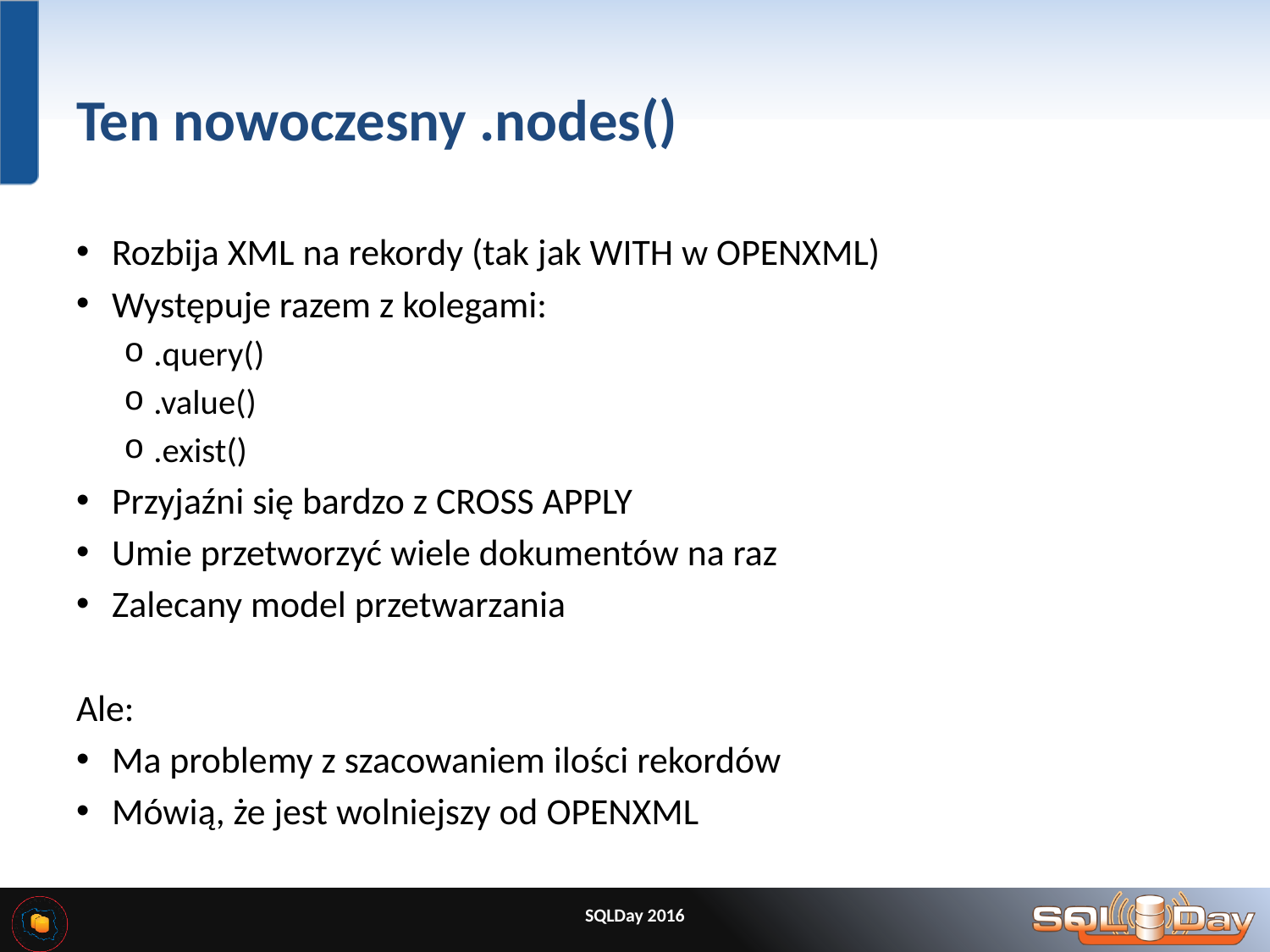

# Ten nowoczesny .nodes()
Rozbija XML na rekordy (tak jak WITH w OPENXML)
Występuje razem z kolegami:
.query()
.value()
.exist()
Przyjaźni się bardzo z CROSS APPLY
Umie przetworzyć wiele dokumentów na raz
Zalecany model przetwarzania

Ale:
Ma problemy z szacowaniem ilości rekordów
Mówią, że jest wolniejszy od OPENXML